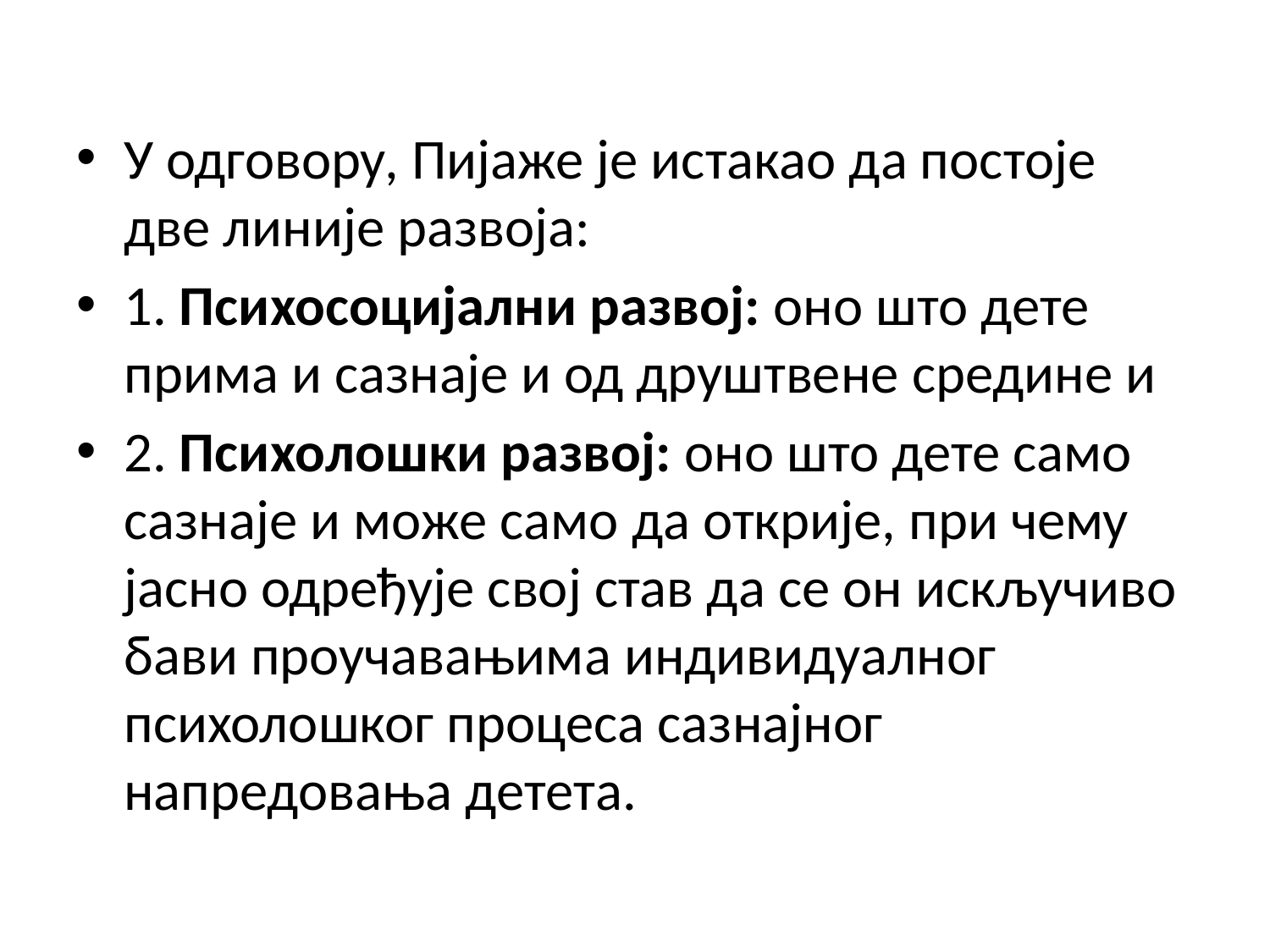

У одговору, Пијаже је истакао да постоје две линије развоја:
1. Психосоцијални развој: оно што дете прима и сазнаје и од друштвене средине и
2. Психолошки развој: оно што дете само сазнаје и може само да открије, при чему јасно одређује свој став да се он искључиво бави проучавањима индивидуалног психолошког процеса сазнајног напредовања детета.